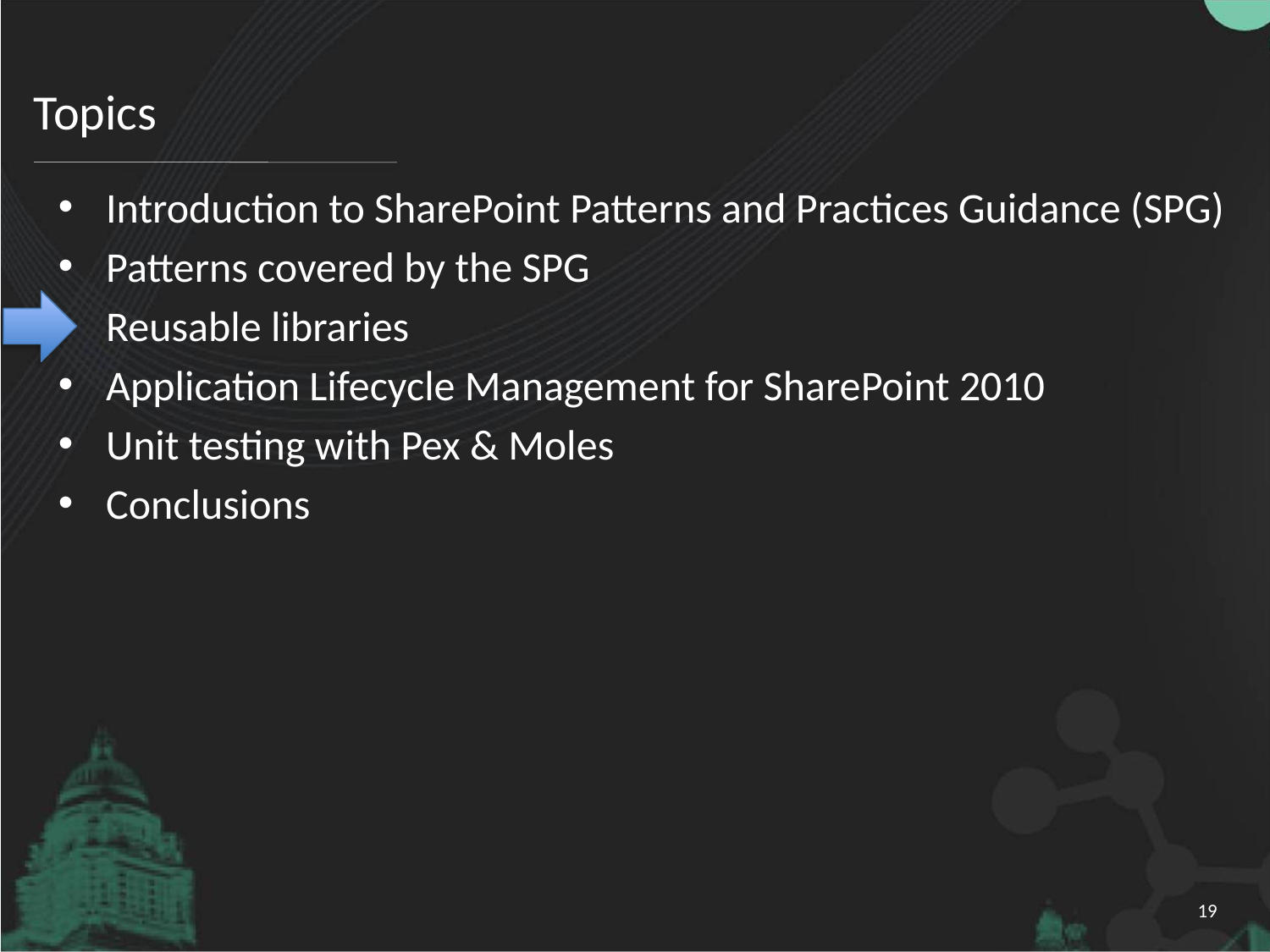

# Topics
Introduction to SharePoint Patterns and Practices Guidance (SPG)
Patterns covered by the SPG
Reusable libraries
Application Lifecycle Management for SharePoint 2010
Unit testing with Pex & Moles
Conclusions

19